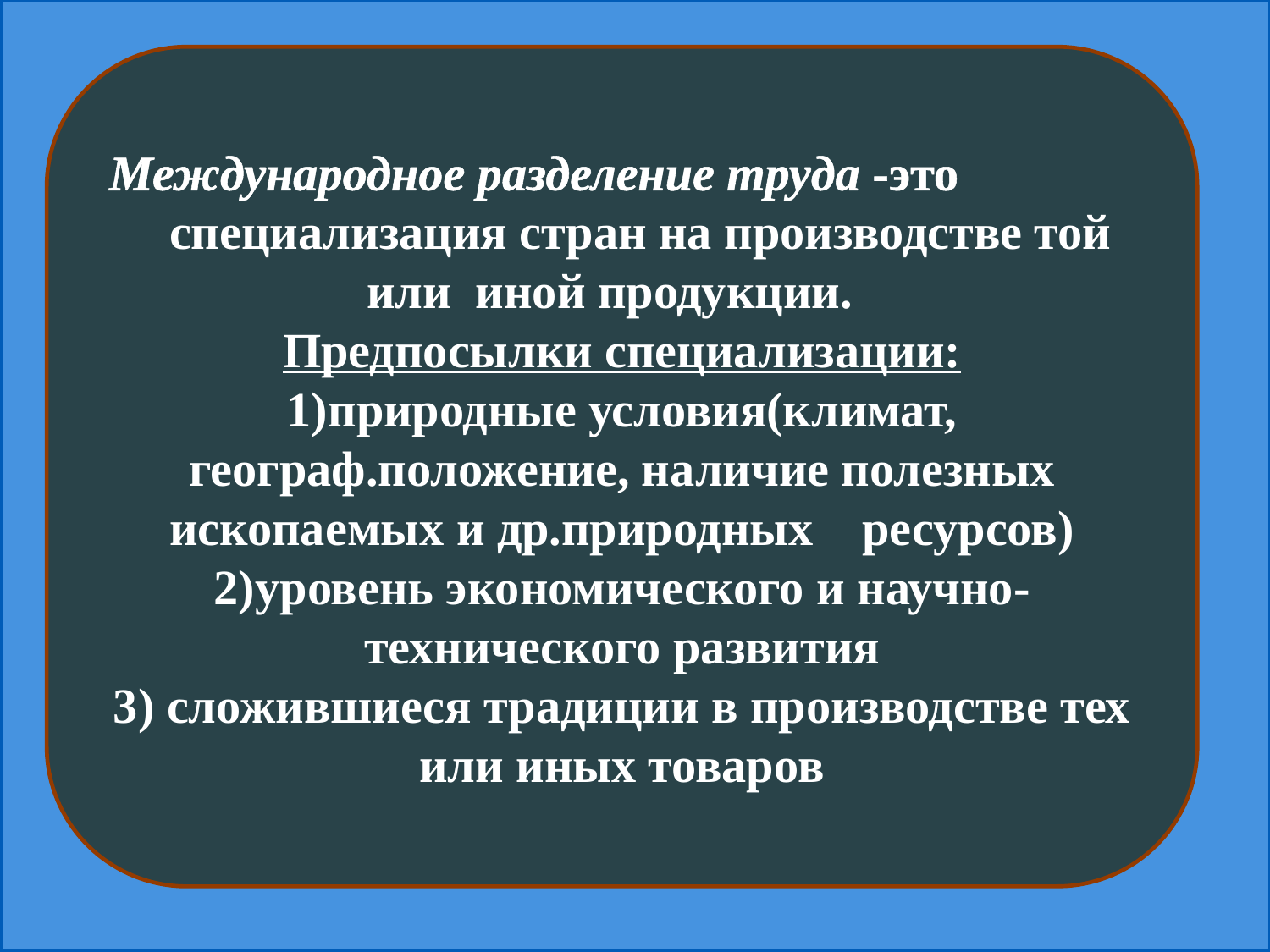

Международное разделение труда -это                   специализация стран на производстве той или  иной продукции.
Предпосылки специализации:
1)природные условия(климат, географ.положение, наличие полезных ископаемых и др.природных    ресурсов)
2)уровень экономического и научно-технического развития
3) сложившиеся традиции в производстве тех или иных товаров